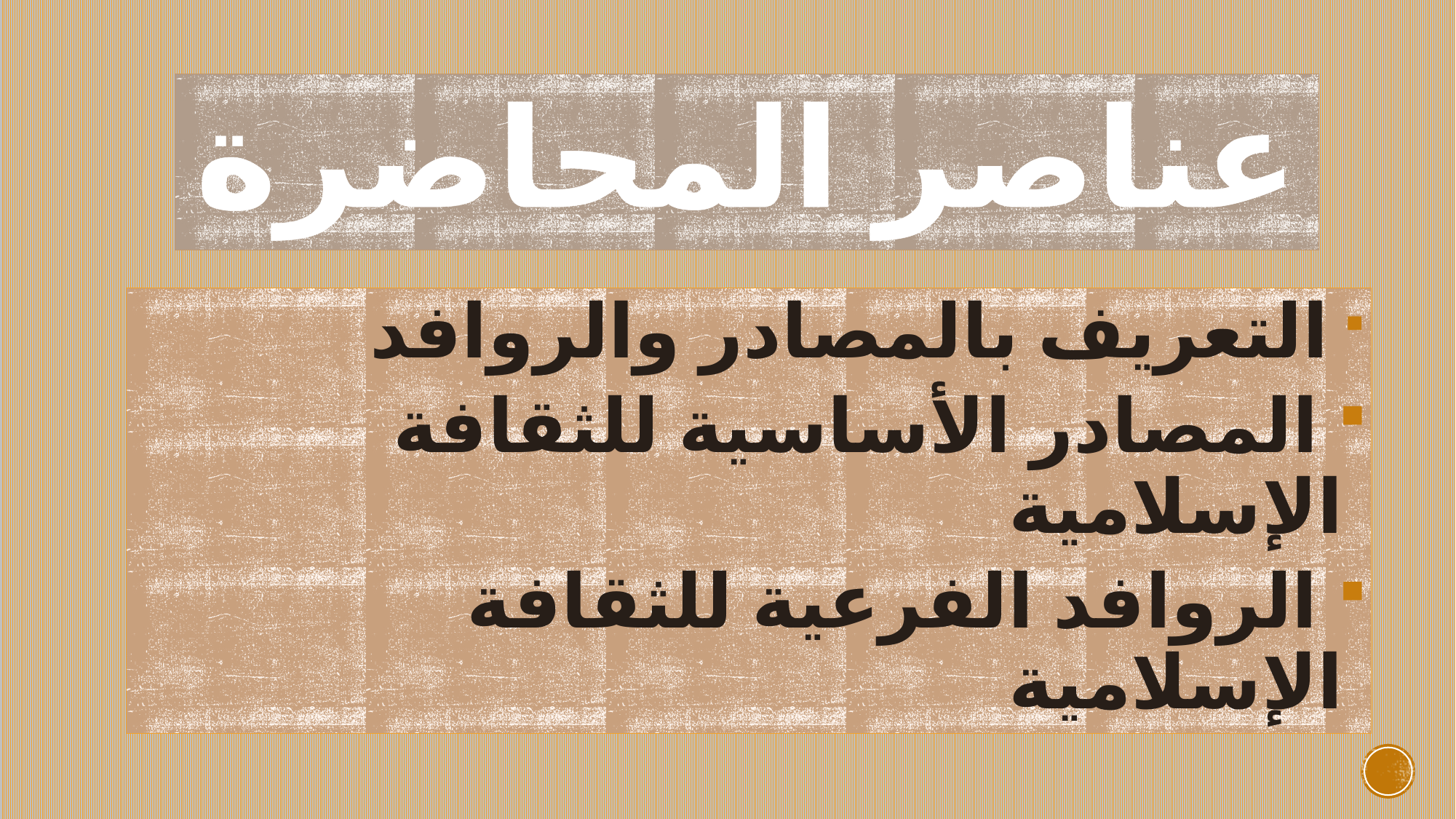

# عناصر المحاضرة
 التعريف بالمصادر والروافد
 المصادر الأساسية للثقافة الإسلامية
 الروافد الفرعية للثقافة الإسلامية